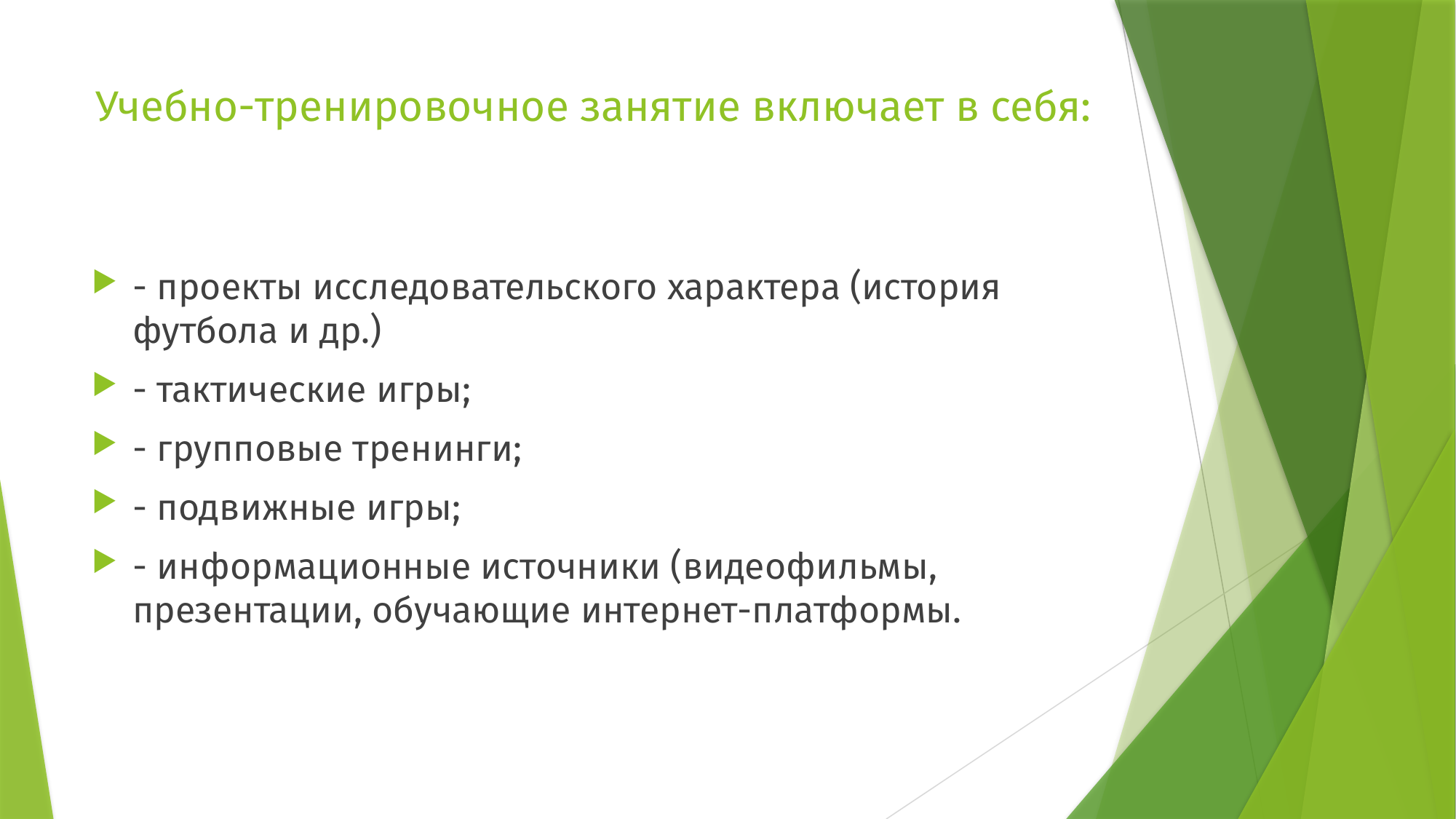

# Учебно-тренировочное занятие включает в себя:
- проекты исследовательского характера (история футбола и др.)
- тактические игры;
- групповые тренинги;
- подвижные игры;
- информационные источники (видеофильмы, презентации, обучающие интернет-платформы.